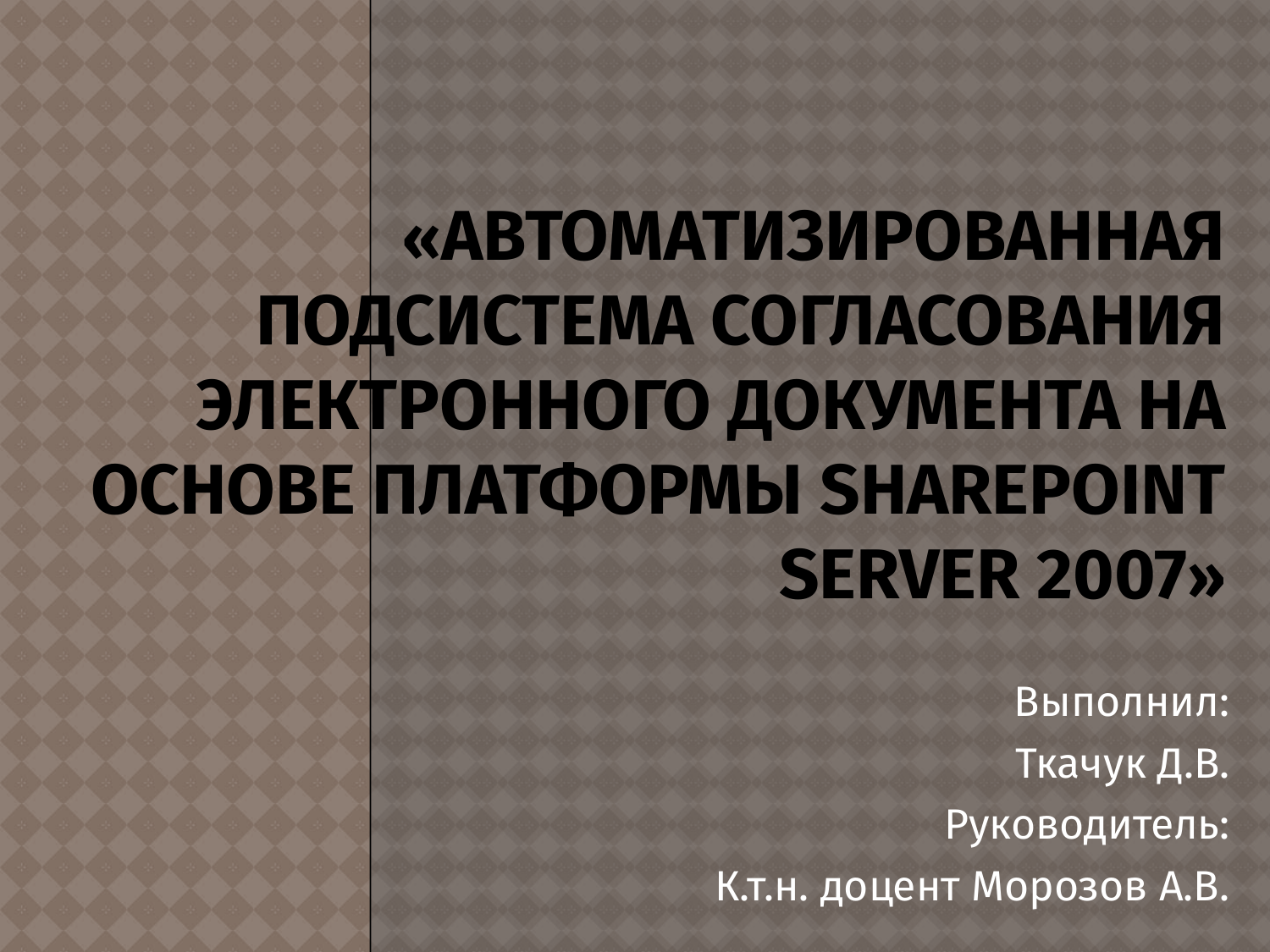

# «АВТОМАТИЗИРОВАННАЯ ПОДСистема СОГЛАСОВАНИЯ ЭЛЕКТРОННОГО ДОКУМЕНТА НА ОСНОВЕ ПЛАТФОРМЫ Sharepoint SERVER 2007»
Выполнил:
Ткачук Д.В.
Руководитель:
К.т.н. доцент Морозов А.В.